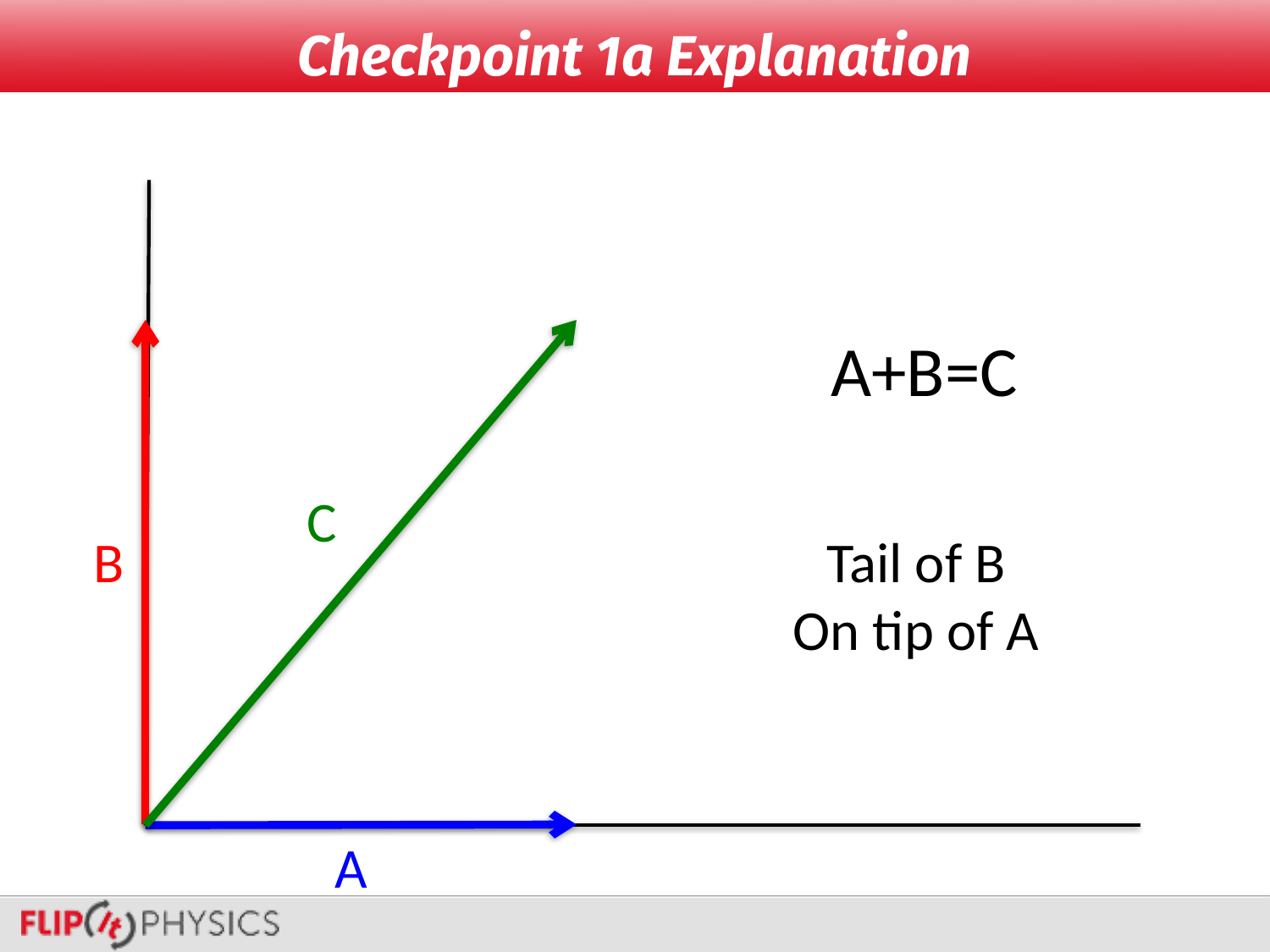

# Checkpoint 1a Explanation
A+B=C
C
B
Tail of B
On tip of A
A